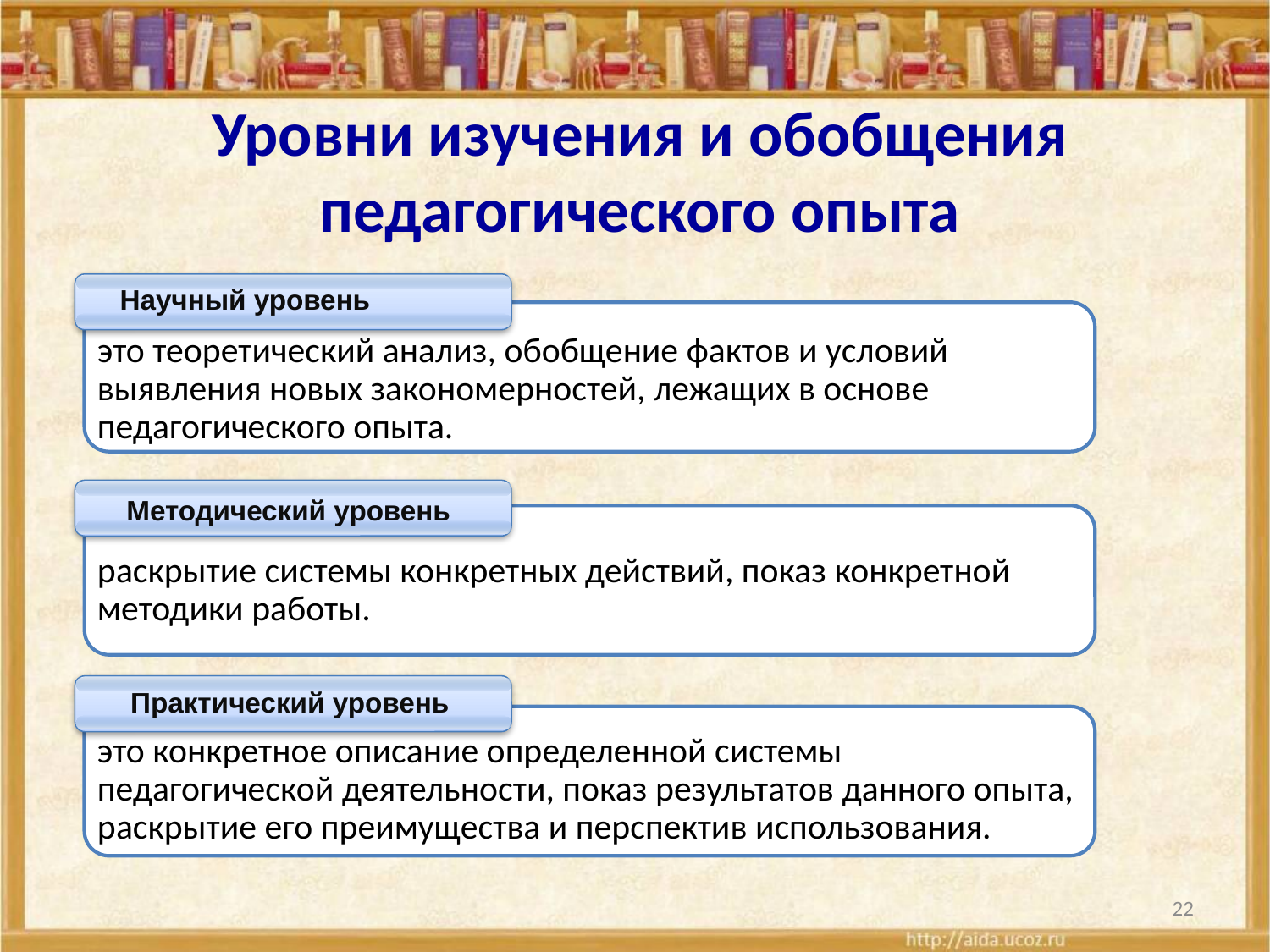

Уровни изучения и обобщения педагогического опыта

Методический

раскрытие системы конкретных действий, показ конкретной методики работы.
 Практический

это конкретное описание определенной системы педагогической деятельности, показ результатов данного опыта, раскрытие его преимущества и перспектив использования.
 Научный уровень
это теоретический анализ, обобщение фактов и условий выявления новых закономерностей, лежащих в основе педагогического опыта.

 Методический уровень

 Практический уровень

22